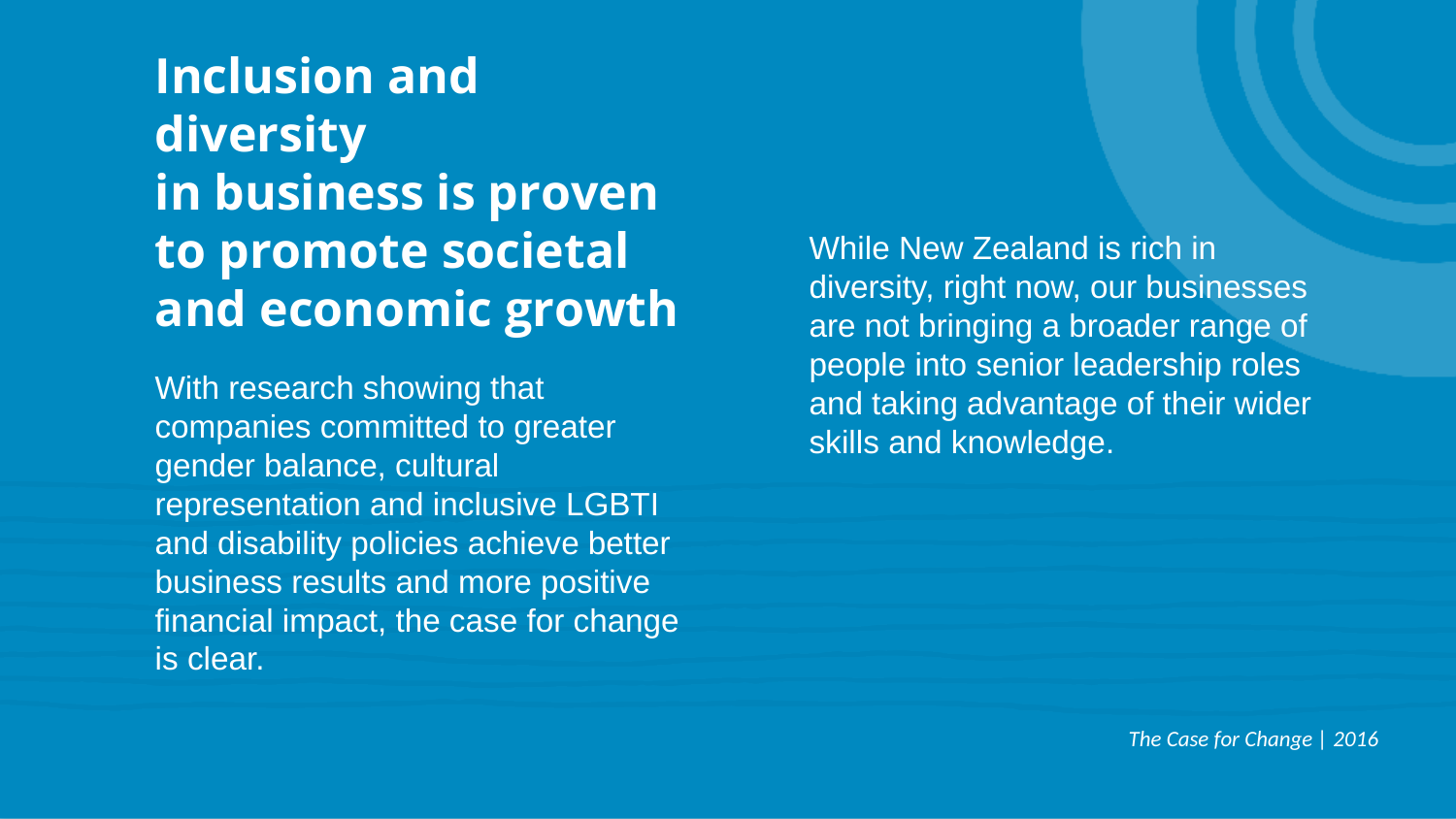

# Inclusion and diversity in business is proven to promote societal and economic growth
While New Zealand is rich in diversity, right now, our businesses are not bringing a broader range of people into senior leadership roles and taking advantage of their wider skills and knowledge.
With research showing that companies committed to greater gender balance, cultural representation and inclusive LGBTI and disability policies achieve better business results and more positive financial impact, the case for change is clear.

The Case for Change | 2016